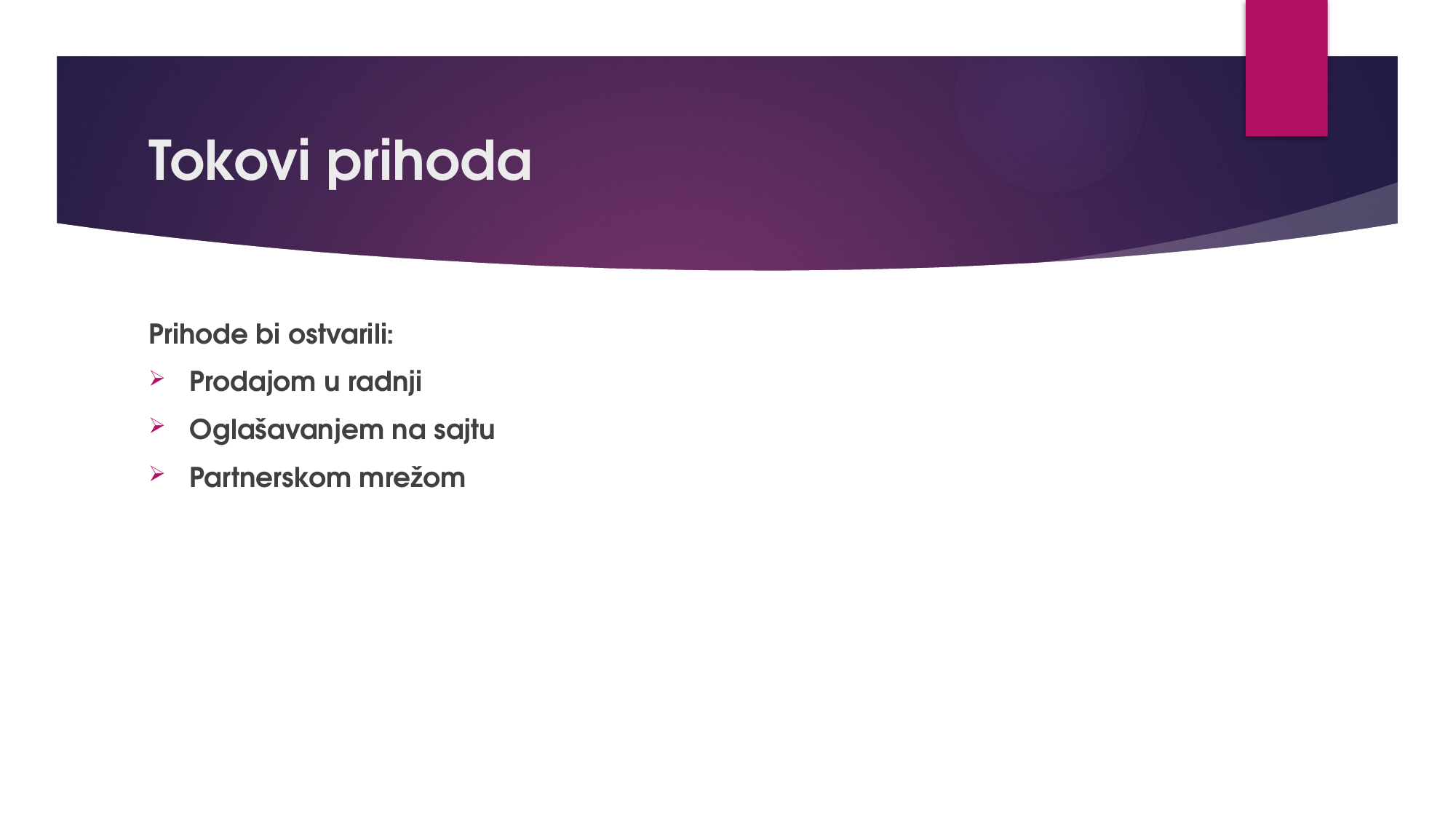

# Tokovi prihoda
Prihode bi ostvarili:
Prodajom u radnji
Oglašavanjem na sajtu
Partnerskom mrežom